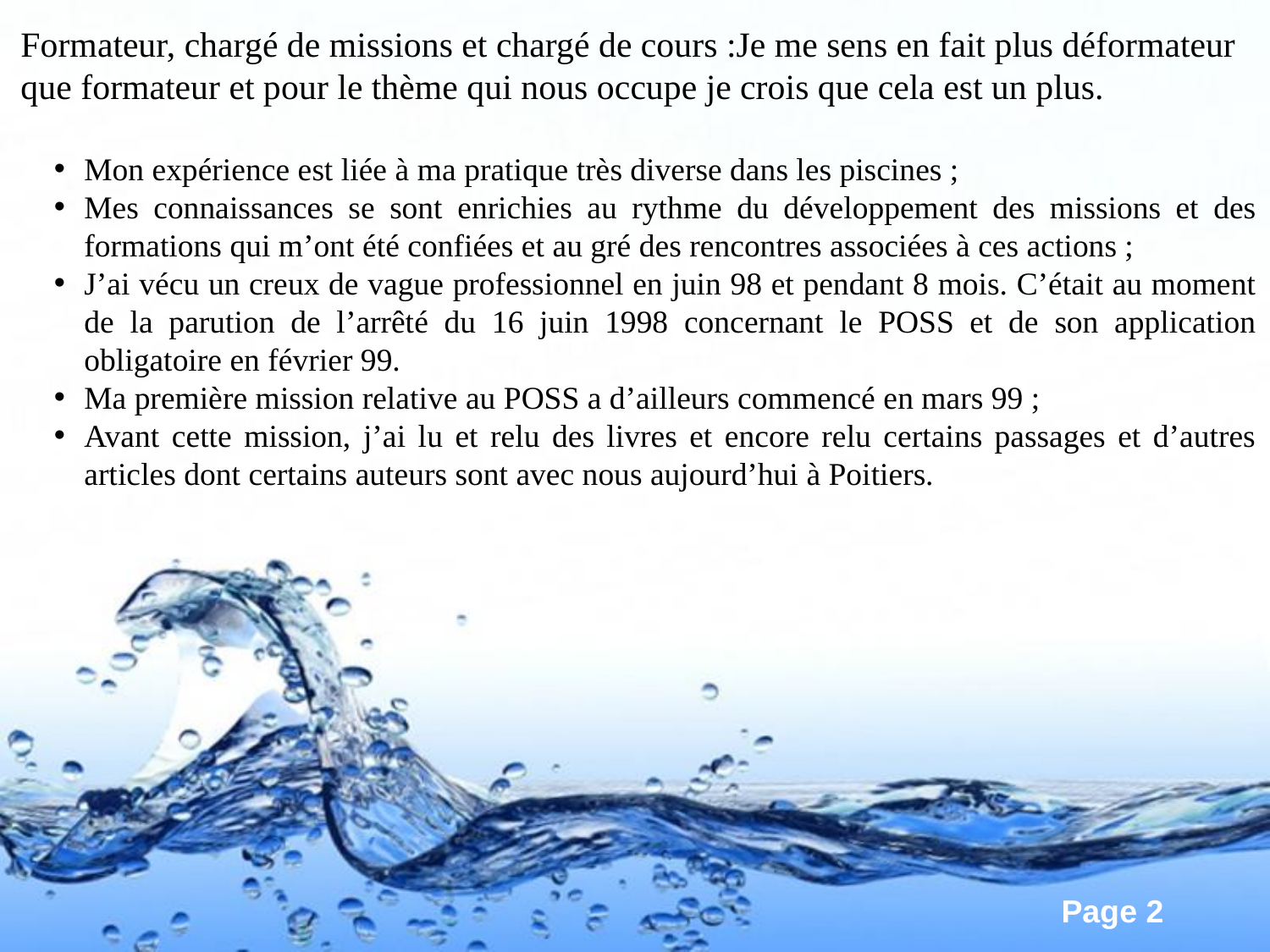

Formateur, chargé de missions et chargé de cours :Je me sens en fait plus déformateur que formateur et pour le thème qui nous occupe je crois que cela est un plus.

Mon expérience est liée à ma pratique très diverse dans les piscines ;
Mes connaissances se sont enrichies au rythme du développement des missions et des formations qui m’ont été confiées et au gré des rencontres associées à ces actions ;
J’ai vécu un creux de vague professionnel en juin 98 et pendant 8 mois. C’était au moment de la parution de l’arrêté du 16 juin 1998 concernant le POSS et de son application obligatoire en février 99.
Ma première mission relative au POSS a d’ailleurs commencé en mars 99 ;
Avant cette mission, j’ai lu et relu des livres et encore relu certains passages et d’autres articles dont certains auteurs sont avec nous aujourd’hui à Poitiers.